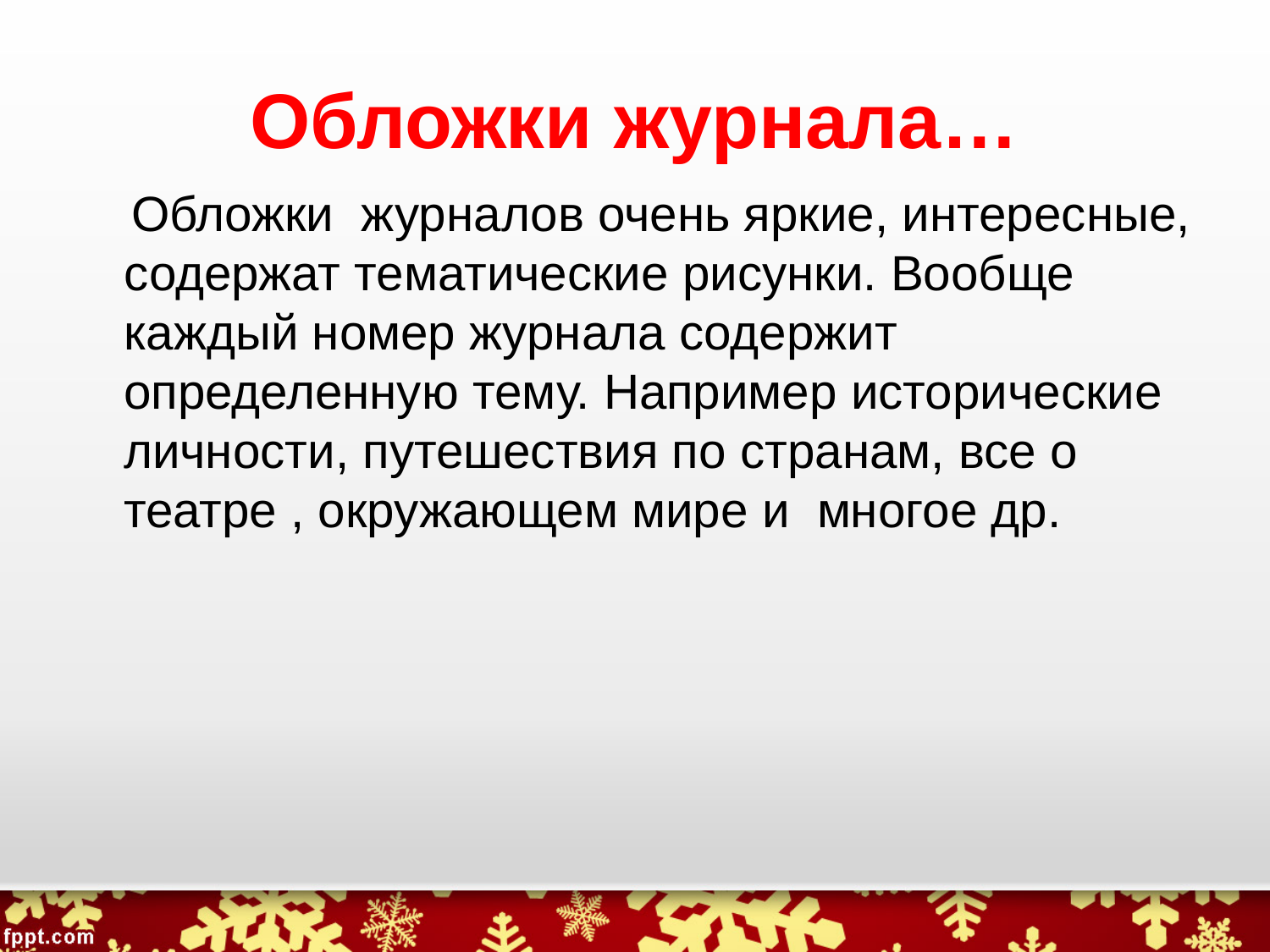

# Обложки журнала…
    Обложки  журналов очень яркие, интересные, содержат тематические рисунки. Вообще каждый номер журнала содержит определенную тему. Например исторические личности, путешествия по странам, все о театре , окружающем мире и  многое др.